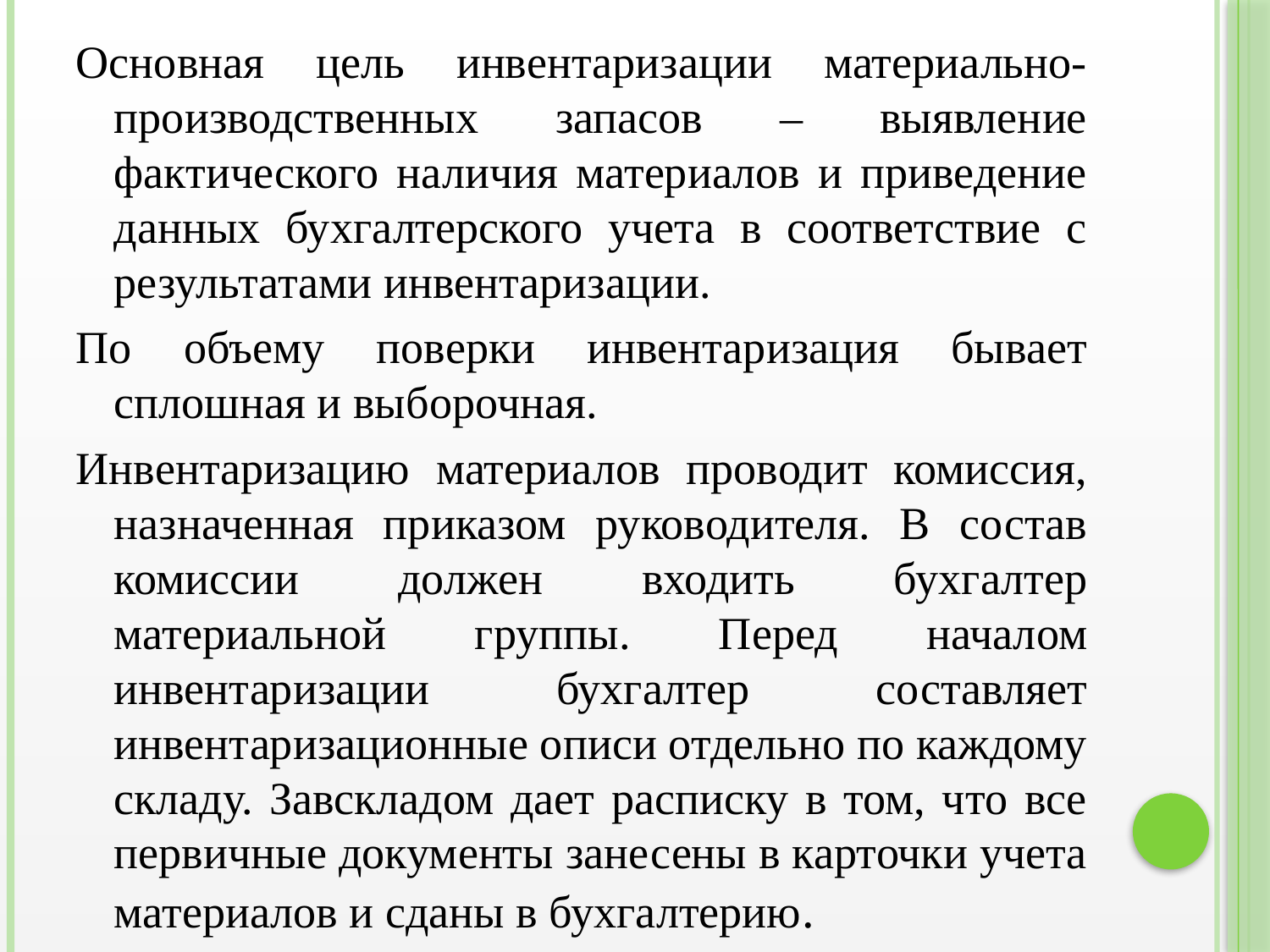

Основная цель инвентаризации материально-производственных запасов – выявление фактического наличия материалов и приведение данных бухгалтерского учета в соответствие с результатами инвентаризации.
По объему поверки инвентаризация бывает сплошная и выборочная.
Инвентаризацию материалов проводит комиссия, назначенная приказом руководителя. В состав комиссии должен входить бухгалтер материальной группы. Перед началом инвентаризации бухгалтер составляет инвентаризационные описи отдельно по каждому складу. Завскладом дает расписку в том, что все первичные документы занесены в карточки учета материалов и сданы в бухгалтерию.